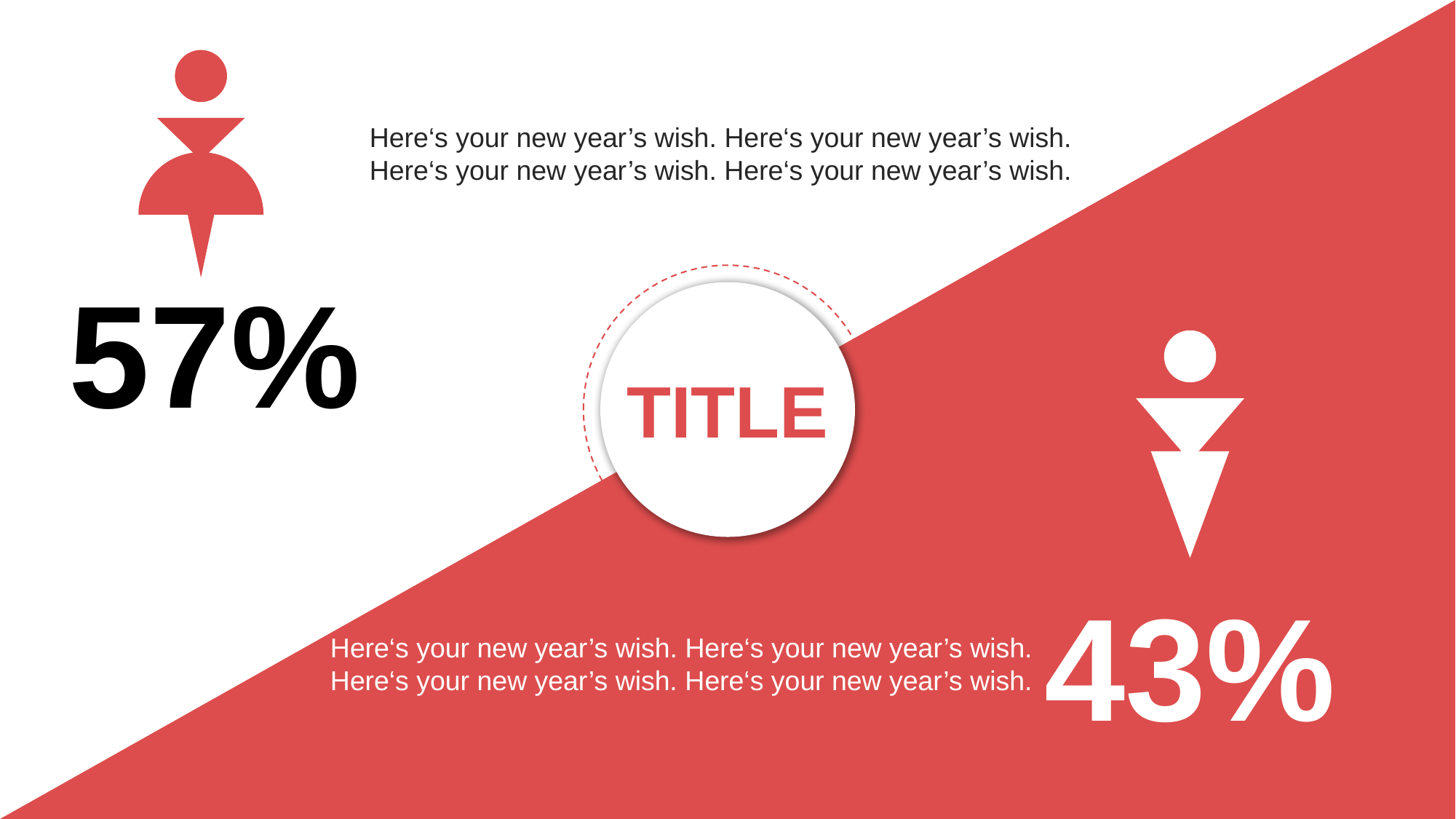

Here‘s your new year’s wish. Here‘s your new year’s wish.
Here‘s your new year’s wish. Here‘s your new year’s wish.
57%

TITLE
43%
Here‘s your new year’s wish. Here‘s your new year’s wish.
Here‘s your new year’s wish. Here‘s your new year’s wish.